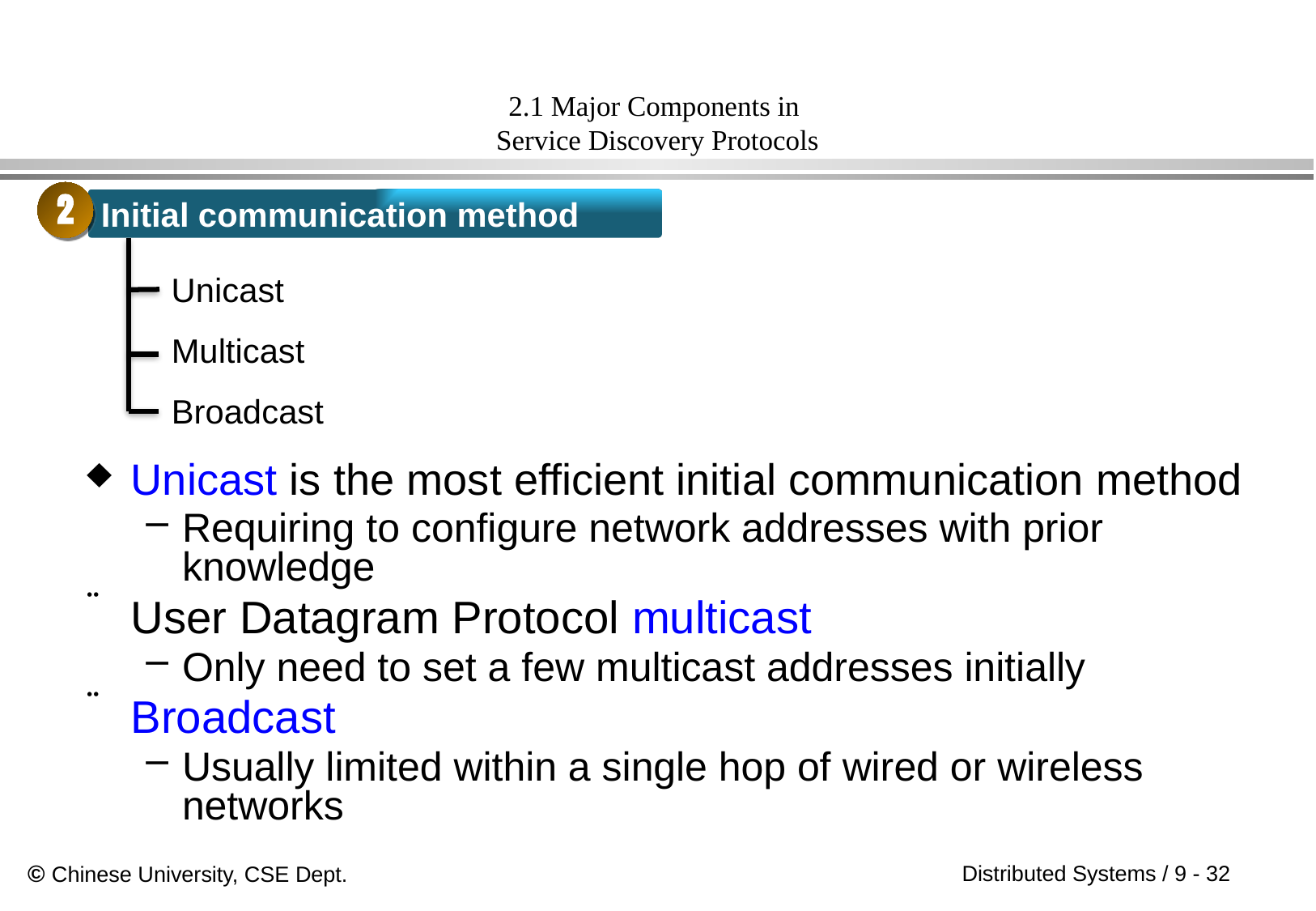

# 2.1 Major Components in Service Discovery Protocols
2
Initial communication method
Unicast
Multicast
Broadcast
Unicast is the most efficient initial communication method
Requiring to configure network addresses with prior knowledge
User Datagram Protocol multicast
Only need to set a few multicast addresses initially
Broadcast
Usually limited within a single hop of wired or wireless networks